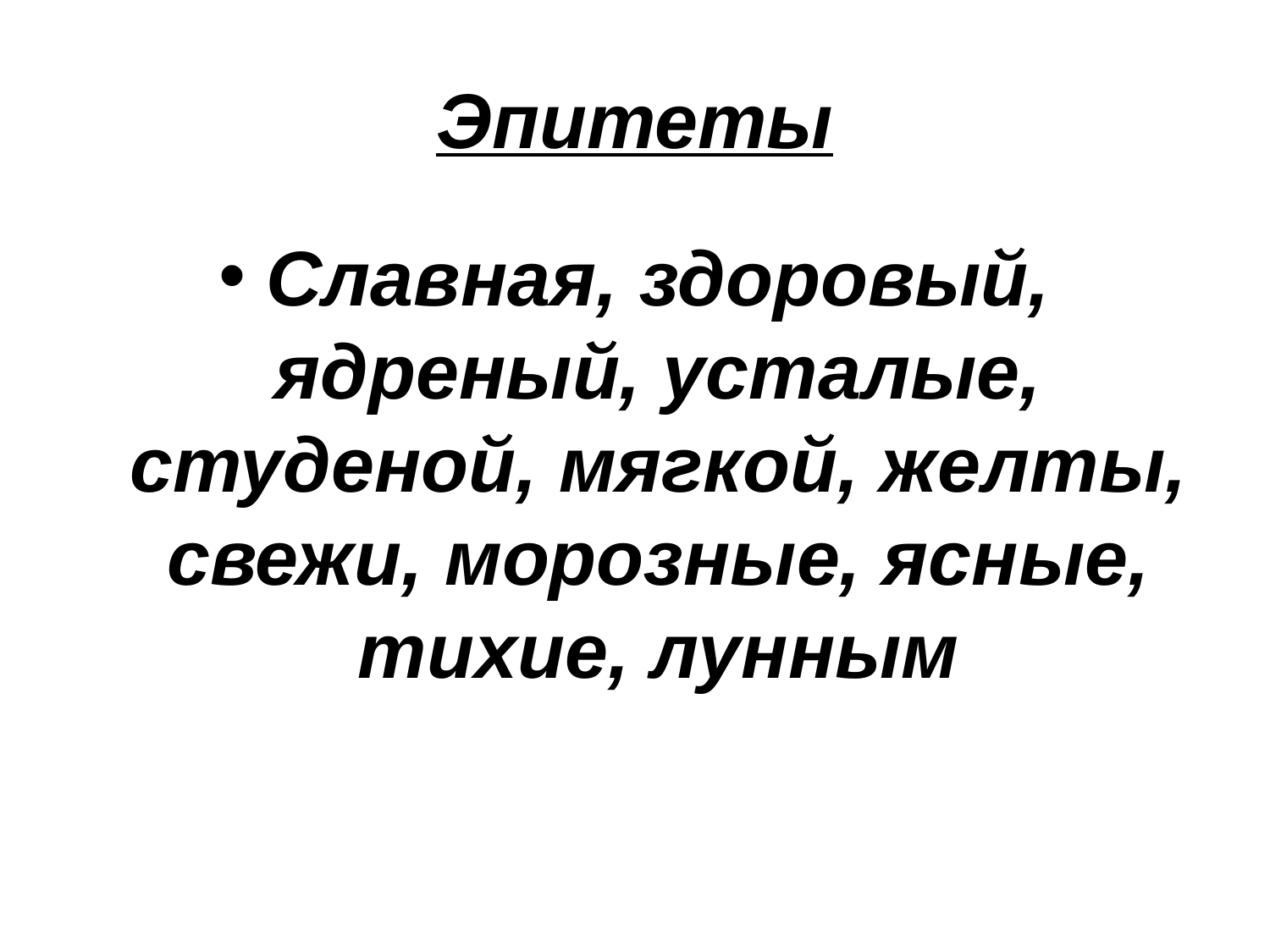

# Эпитеты
Славная, здоровый, ядреный, усталые, студеной, мягкой, желты, свежи, морозные, ясные, тихие, лунным